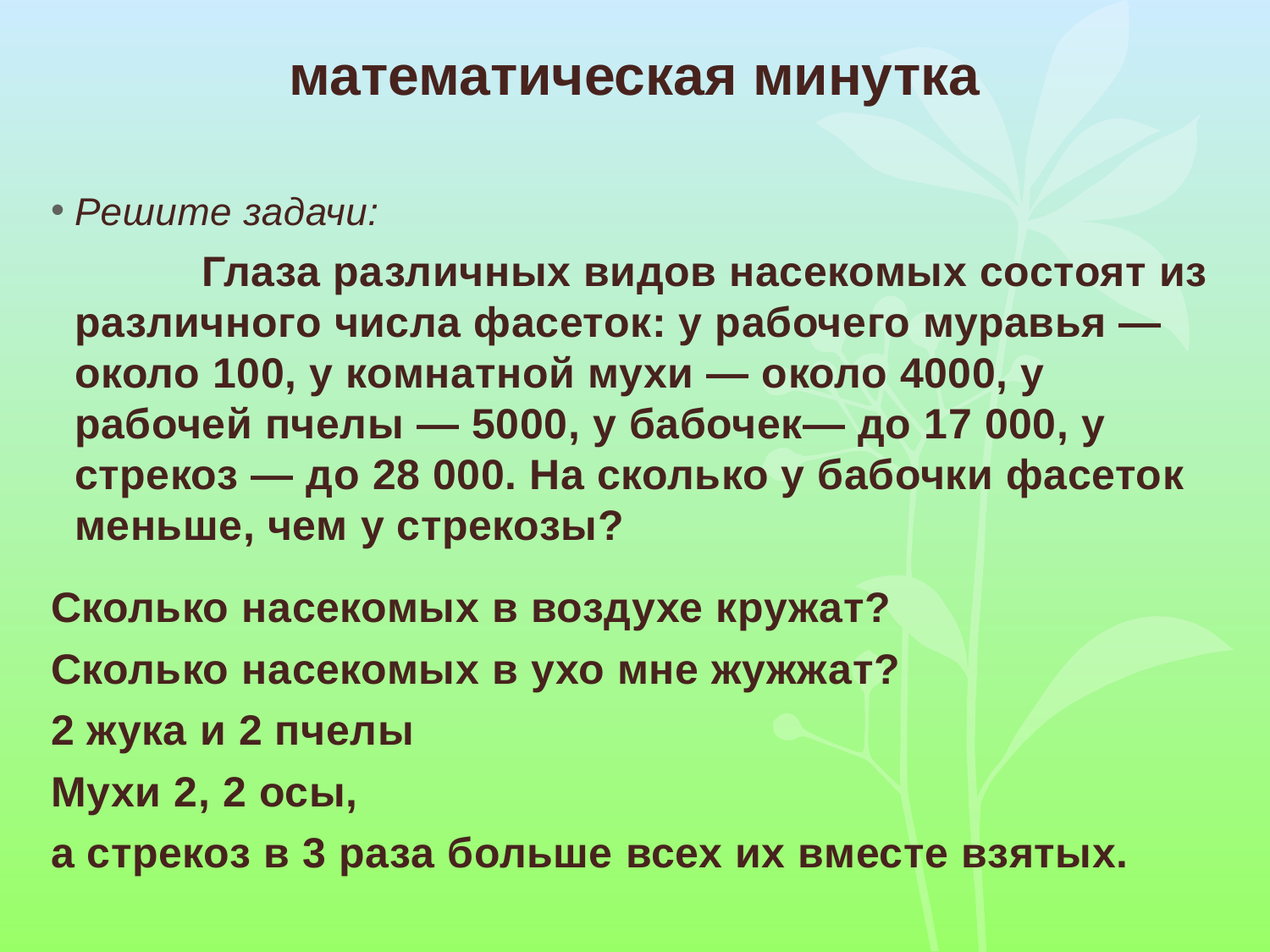

# математическая минутка
Решите задачи:
   	Глаза различных видов насекомых состоят из различного числа фасеток: у рабочего муравья — около 100, у комнатной мухи — около 4000, у рабочей пчелы — 5000, у бабочек— до 17 000, у стрекоз — до 28 000. На сколько у бабочки фасеток меньше, чем у стрекозы?
Сколько насекомых в воздухе кружат?
Сколько насекомых в ухо мне жужжат?
2 жука и 2 пчелы
Мухи 2, 2 осы,
а стрекоз в 3 раза больше всех их вместе взятых.